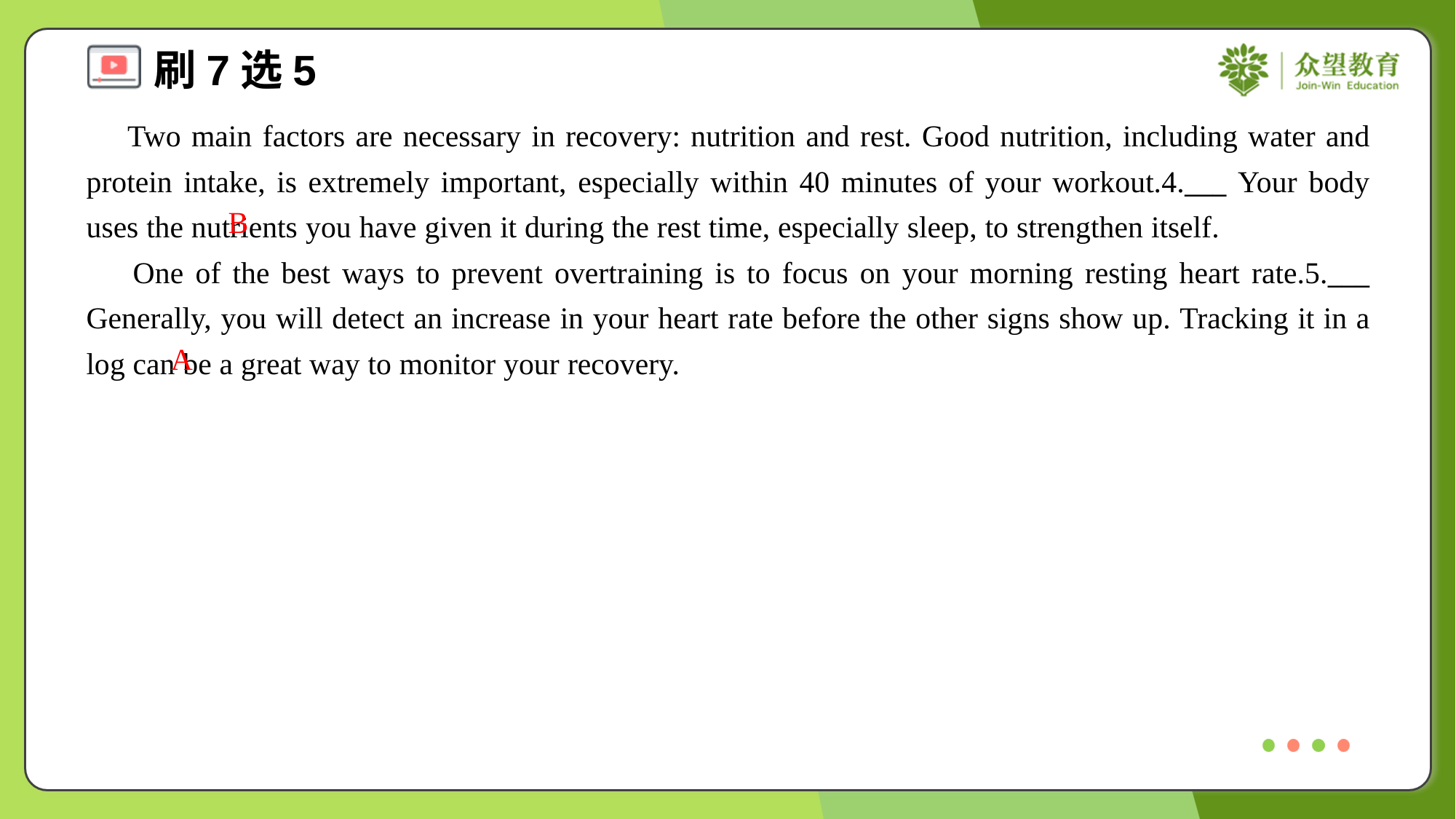

Two main factors are necessary in recovery: nutrition and rest. Good nutrition, including water and protein intake, is extremely important, especially within 40 minutes of your workout.4.___ Your body uses the nutrients you have given it during the rest time, especially sleep, to strengthen itself.
    One of the best ways to prevent overtraining is to focus on your morning resting heart rate.5.___ Generally, you will detect an increase in your heart rate before the other signs show up. Tracking it in a log can be a great way to monitor your recovery.
B
A